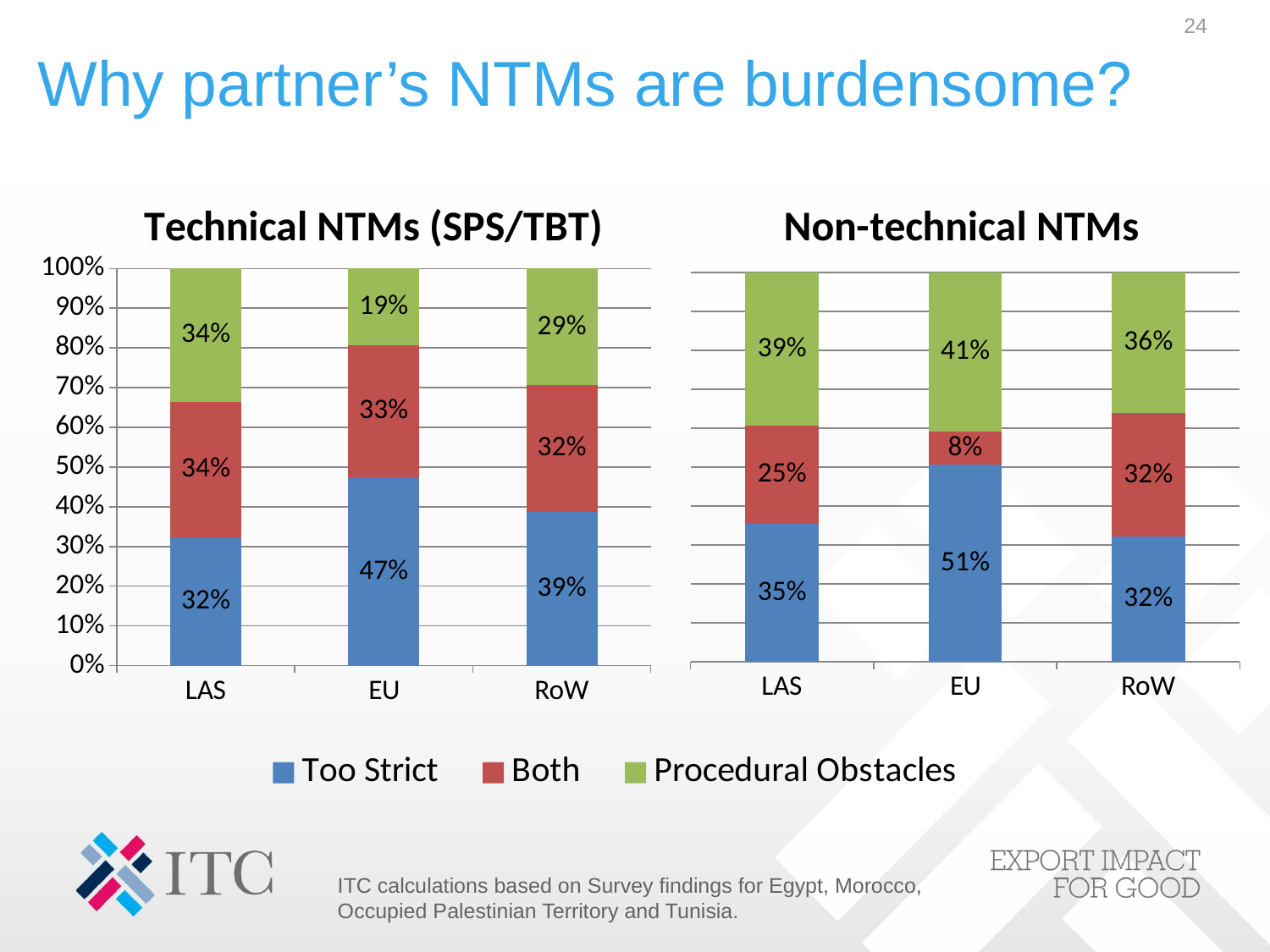

24
# Why partner’s NTMs are burdensome?

### Chart: Technical NTMs (SPS/TBT)

| Category | Too Strict | Both | Procedural Obstacles |
|---|---|---|---|
| LAS | 0.32323232323232326 | 0.3400673400673401 | 0.3367003367003367 |
| EU | 0.4732142857142857 | 0.3333333333333333 | 0.19345238095238096 |
| RoW | 0.38650306748466257 | 0.31901840490797545 | 0.294478527607362 |

### Chart: Non-technical NTMs

| Category | Too Strict | Both | Procedural Obstacles |
|---|---|---|---|
| LAS | 0.35400516795865633 | 0.2532299741602067 | 0.39276485788113696 |
| EU | 0.5064935064935064 | 0.08441558441558442 | 0.4090909090909091 |
| RoW | 0.32116788321167883 | 0.3175182481751825 | 0.3613138686131387 |
ITC calculations based on Survey findings for Egypt, Morocco, Occupied Palestinian Territory and Tunisia.